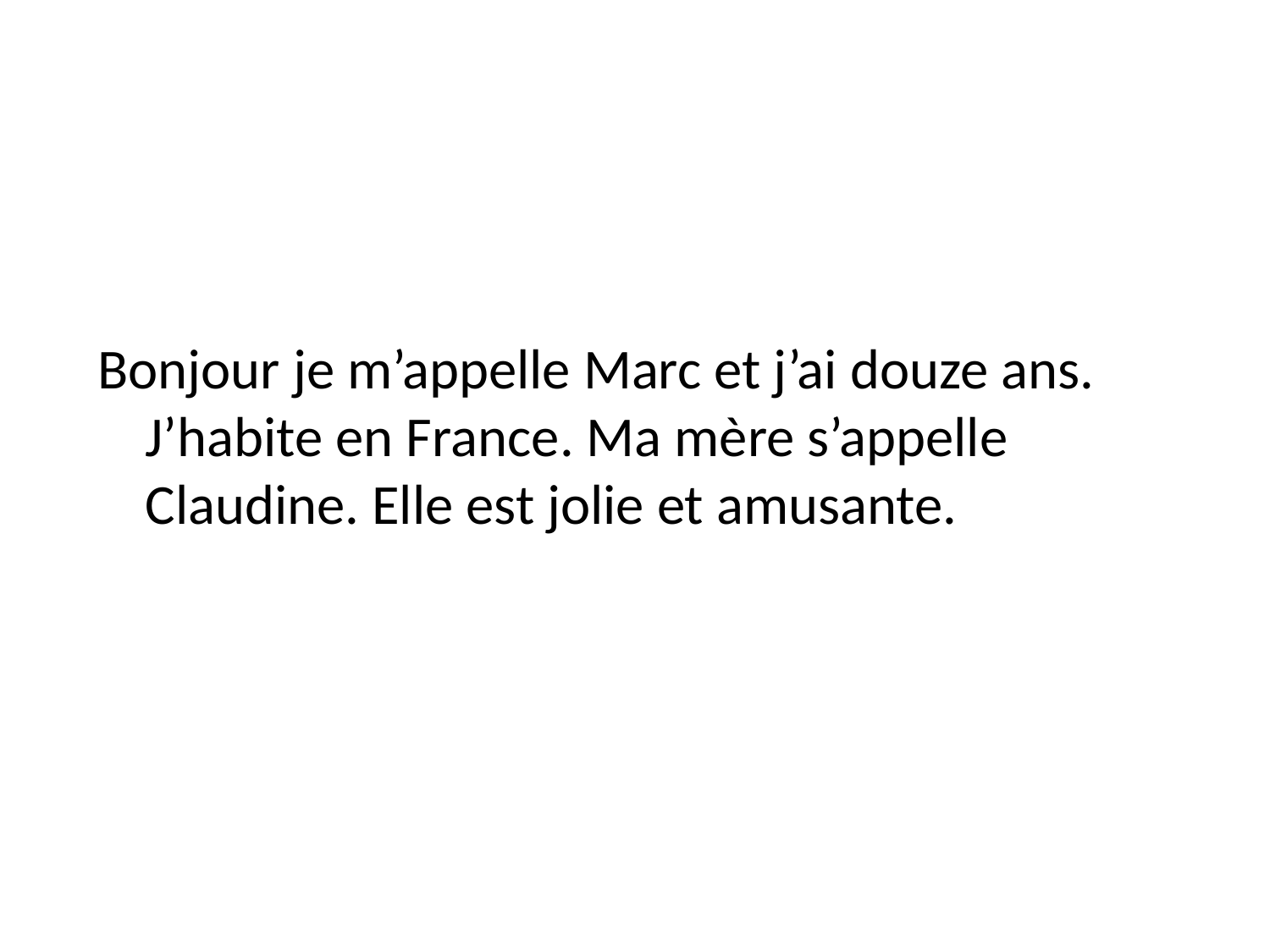

Bonjour je m’appelle Marc et j’ai douze ans. J’habite en France. Ma mère s’appelle Claudine. Elle est jolie et amusante.